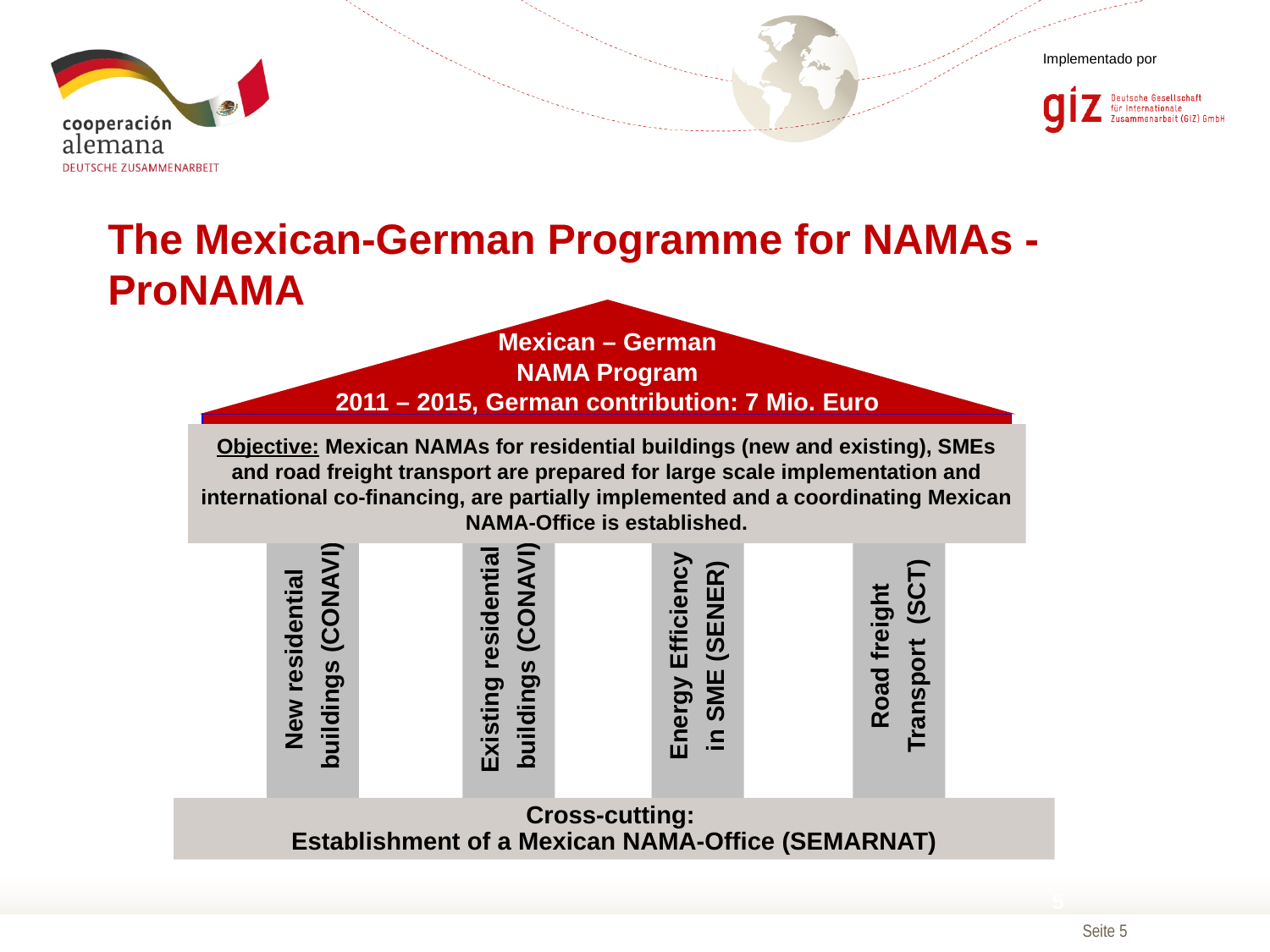

# The Mexican-German Programme for NAMAs - ProNAMA
Mexican – German
NAMA Program
2011 – 2015, German contribution: 7 Mio. Euro

Objective: Mexican NAMAs for residential buildings (new and existing), SMEs and road freight transport are prepared for large scale implementation and international co-financing, are partially implemented and a coordinating Mexican NAMA-Office is established.
New residential
buildings (CONAVI)
Existing residential
buildings (CONAVI)
Energy Efficiency
in SME (SENER)
Road freight
Transport  (SCT)
Cross-cutting:
Establishment of a Mexican NAMA-Office (SEMARNAT)
5